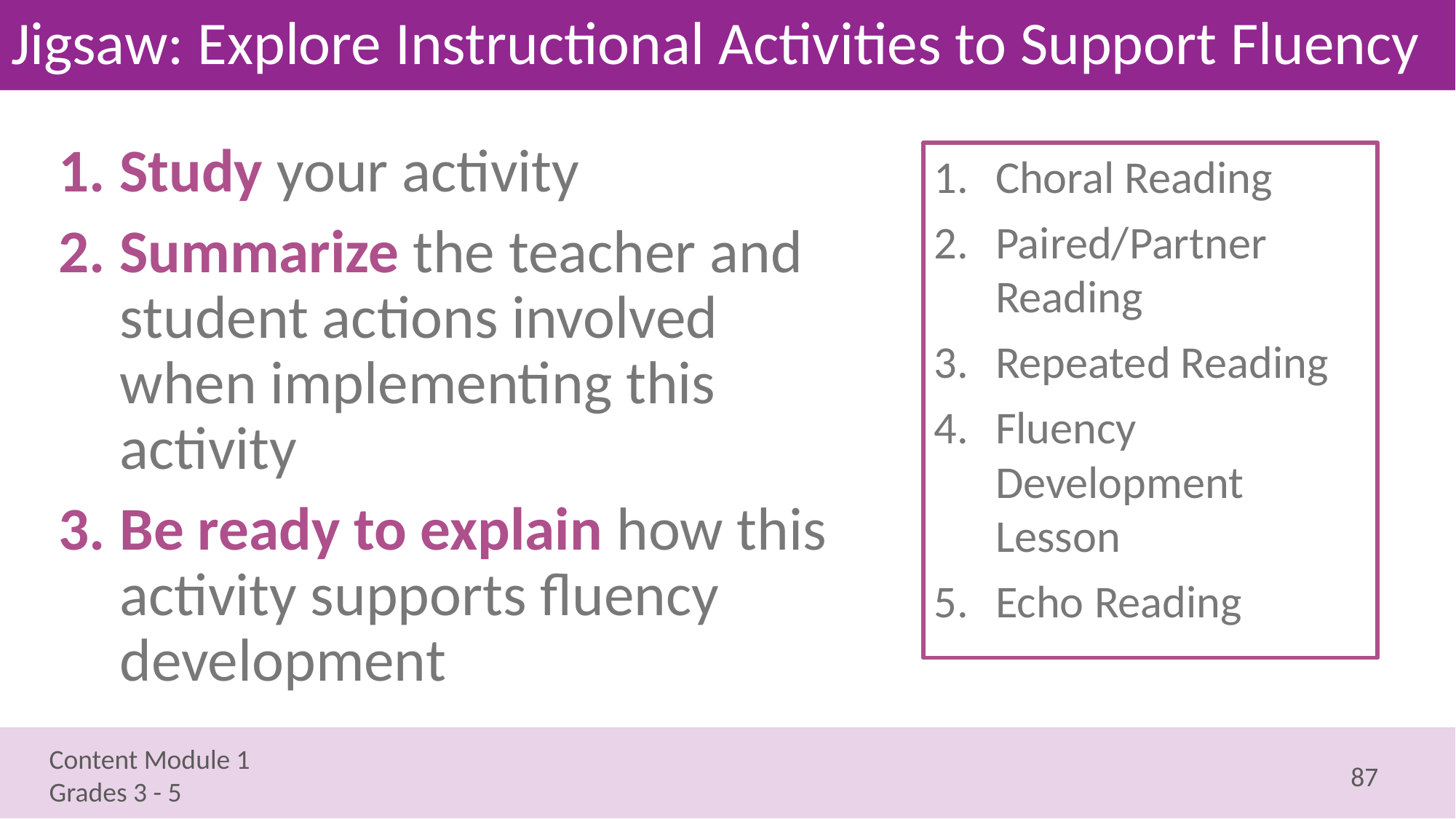

# Jigsaw: Explore Instructional Activities to Support Fluency
Study your activity
Summarize the teacher and student actions involved when implementing this activity
Be ready to explain how this activity supports fluency development

Choral Reading
Paired/Partner Reading
Repeated Reading
Fluency Development Lesson
Echo Reading
87